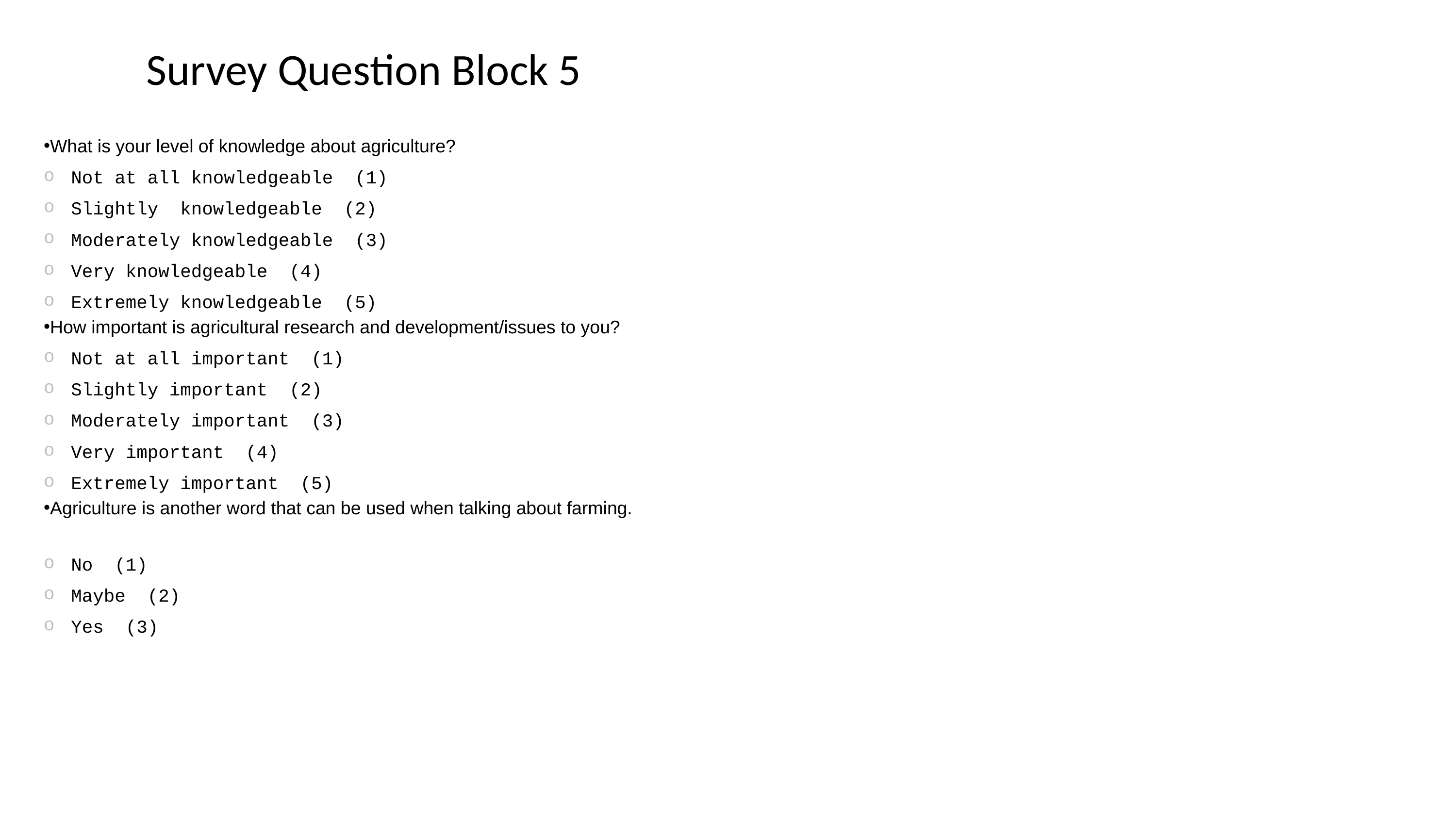

# Survey Question Block 5
What is your level of knowledge about agriculture?
Not at all knowledgeable  (1)
Slightly  knowledgeable  (2)
Moderately knowledgeable  (3)
Very knowledgeable  (4)
Extremely knowledgeable  (5)
How important is agricultural research and development/issues to you?
Not at all important  (1)
Slightly important  (2)
Moderately important  (3)
Very important  (4)
Extremely important  (5)
Agriculture is another word that can be used when talking about farming.
No  (1)
Maybe  (2)
Yes  (3)